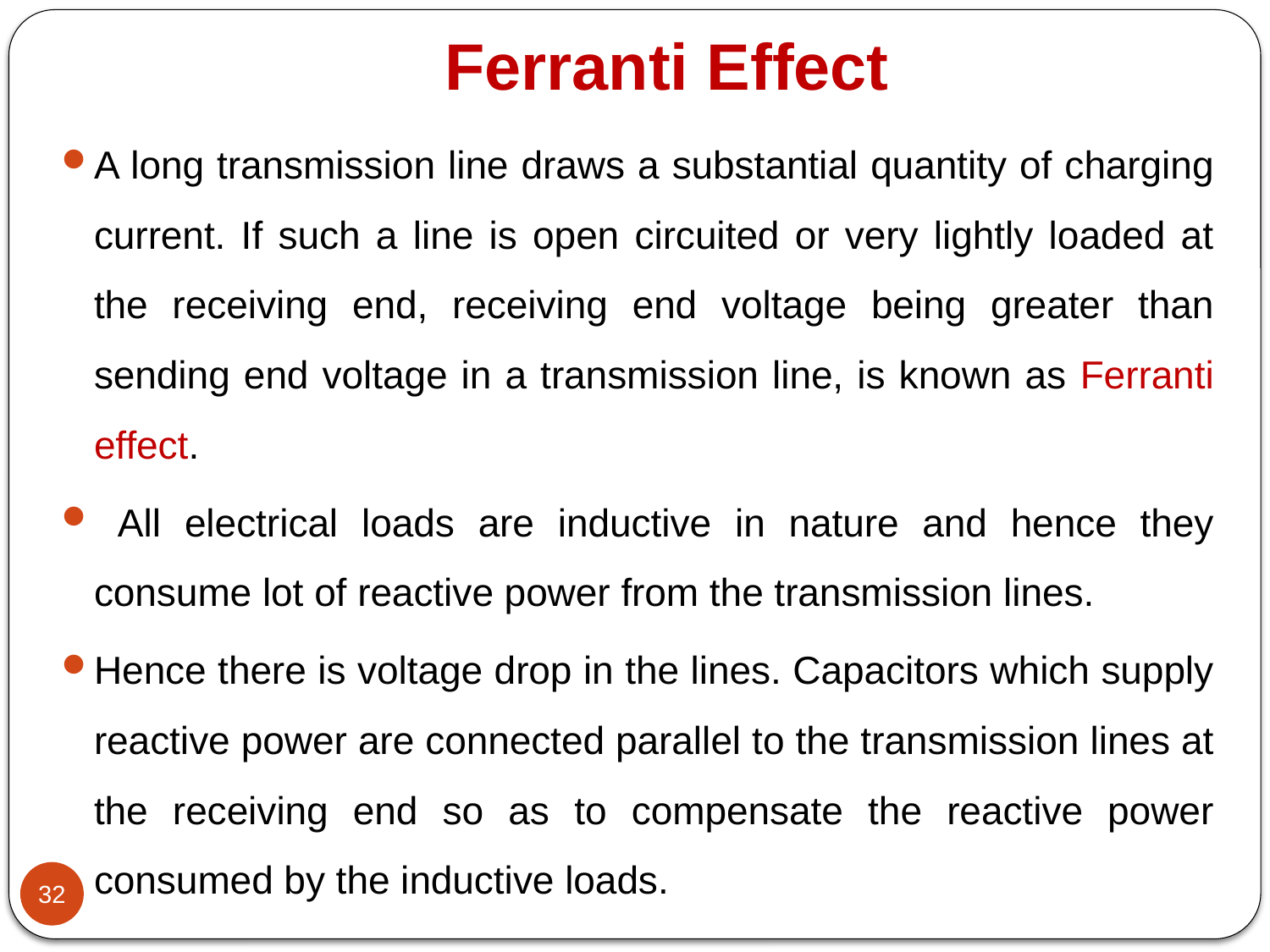

# Ferranti Effect
A long transmission line draws a substantial quantity of charging current. If such a line is open circuited or very lightly loaded at the receiving end, receiving end voltage being greater than sending end voltage in a transmission line, is known as Ferranti effect.
 All electrical loads are inductive in nature and hence they consume lot of reactive power from the transmission lines.
Hence there is voltage drop in the lines. Capacitors which supply reactive power are connected parallel to the transmission lines at the receiving end so as to compensate the reactive power consumed by the inductive loads.
32